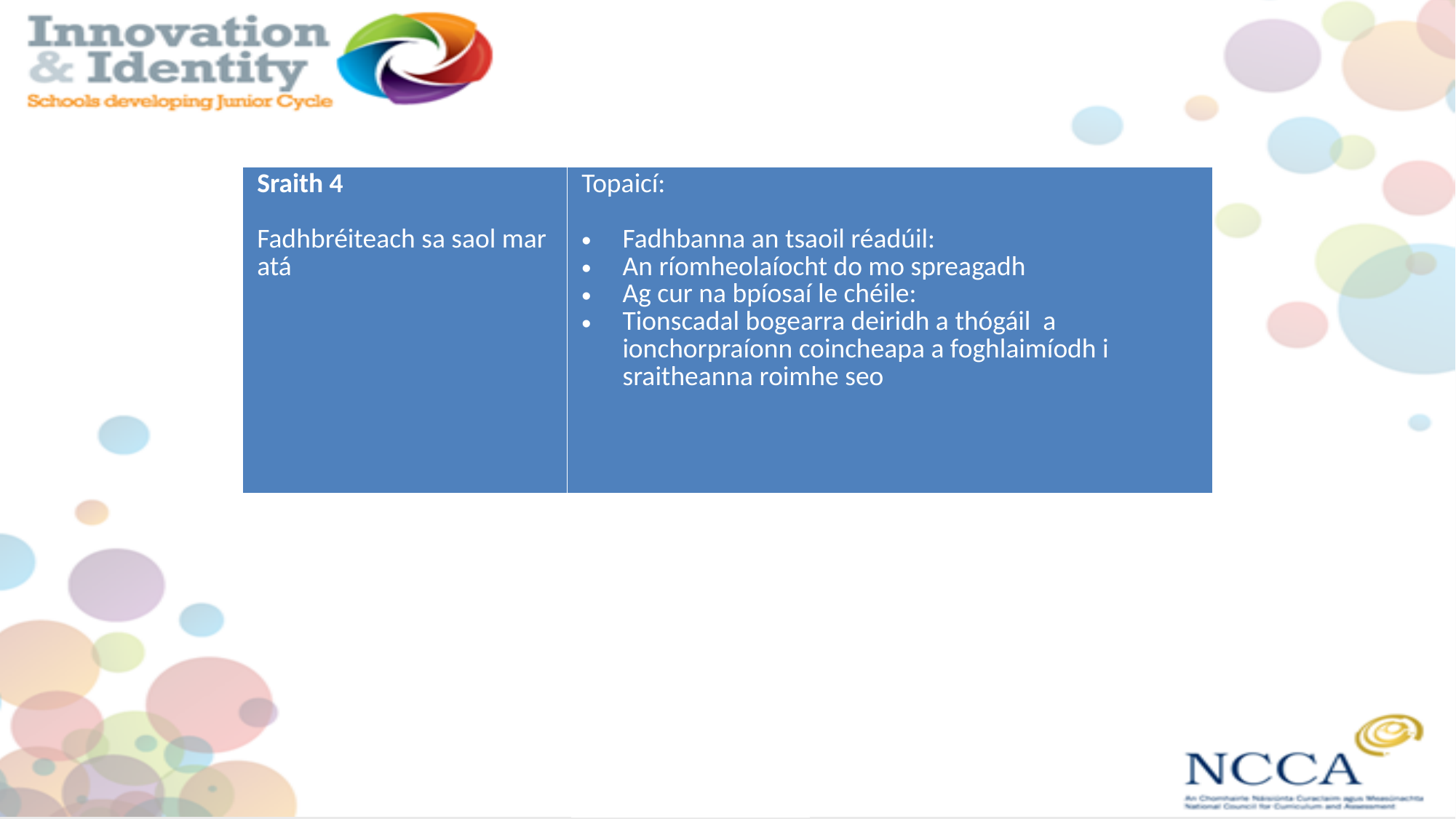

| Sraith 4 Fadhbréiteach sa saol mar atá | Topaicí: Fadhbanna an tsaoil réadúil: An ríomheolaíocht do mo spreagadh Ag cur na bpíosaí le chéile: Tionscadal bogearra deiridh a thógáil a ionchorpraíonn coincheapa a foghlaimíodh i sraitheanna roimhe seo |
| --- | --- |